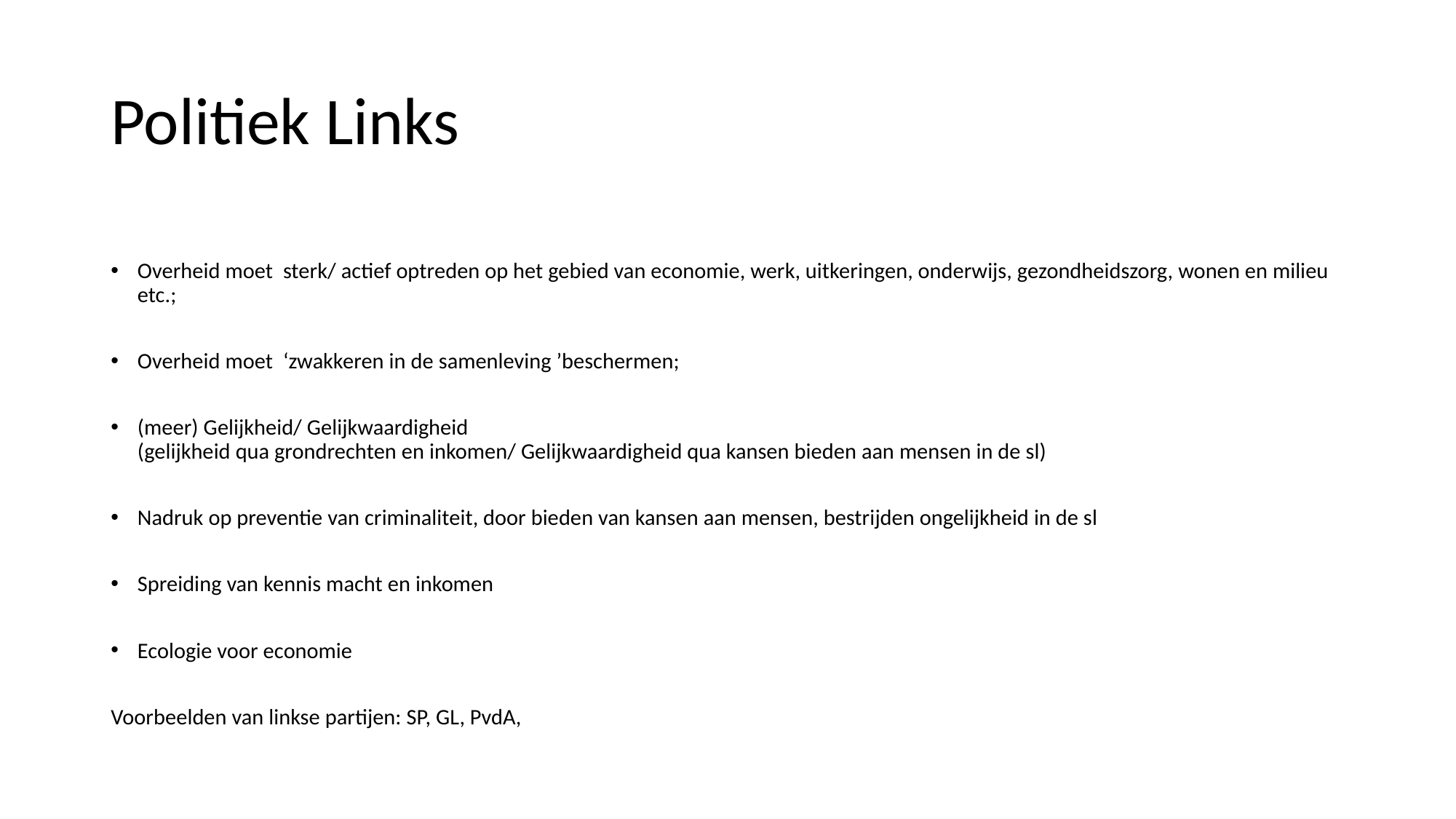

# Politiek Links

Overheid moet  sterk/ actief optreden op het gebied van economie, werk, uitkeringen, onderwijs, gezondheidszorg, wonen en milieu etc.;

Overheid moet  ‘zwakkeren in de samenleving ’beschermen;

(meer) Gelijkheid/ Gelijkwaardigheid
(gelijkheid qua grondrechten en inkomen/ Gelijkwaardigheid qua kansen bieden aan mensen in de sl)

Nadruk op preventie van criminaliteit, door bieden van kansen aan mensen, bestrijden ongelijkheid in de sl

Spreiding van kennis macht en inkomen

Ecologie voor economie

Voorbeelden van linkse partijen: SP, GL, PvdA,